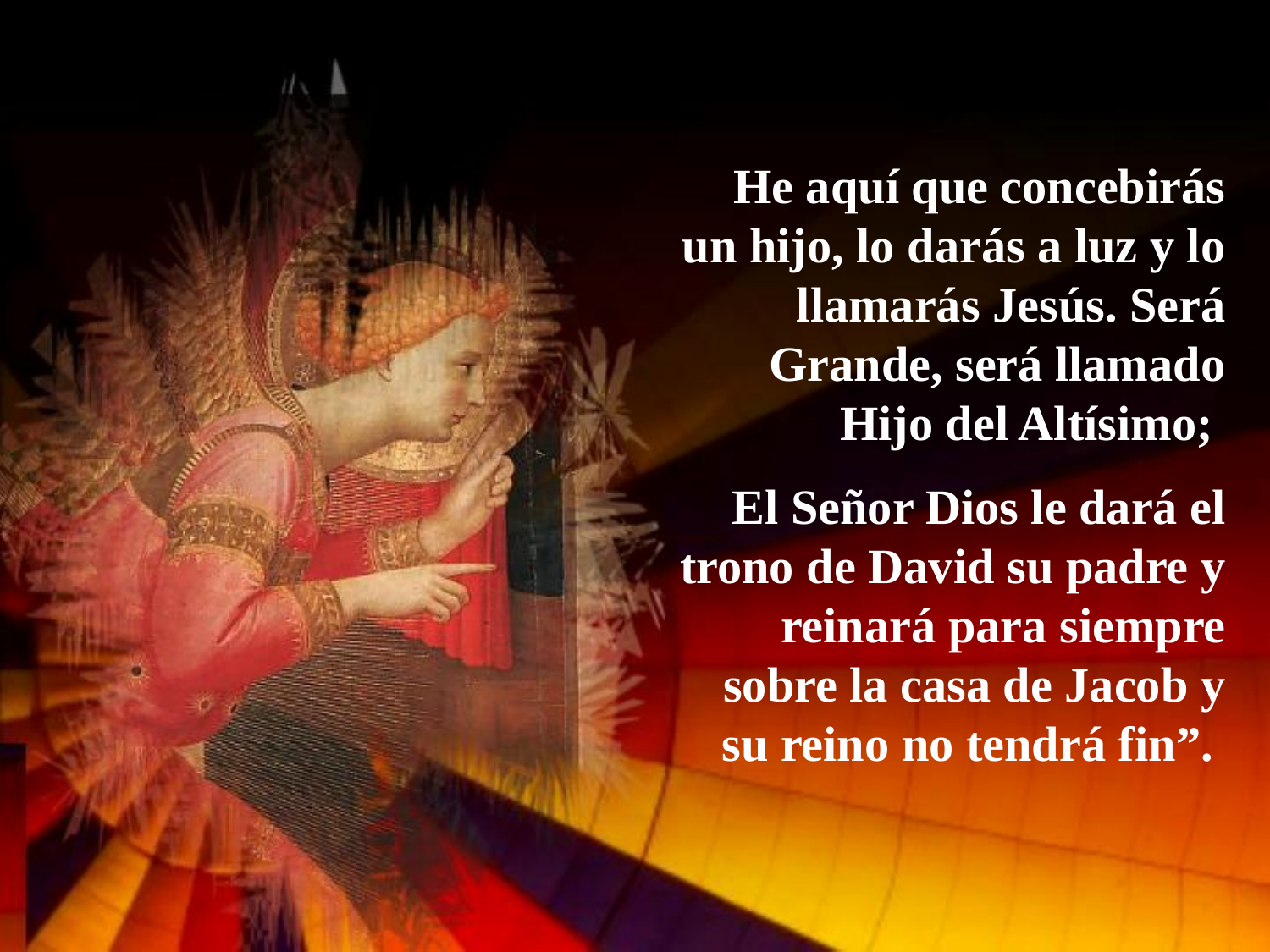

He aquí que concebirás un hijo, lo darás a luz y lo llamarás Jesús. Será Grande, será llamado Hijo del Altísimo;
El Señor Dios le dará el trono de David su padre y reinará para siempre sobre la casa de Jacob y su reino no tendrá fin”.